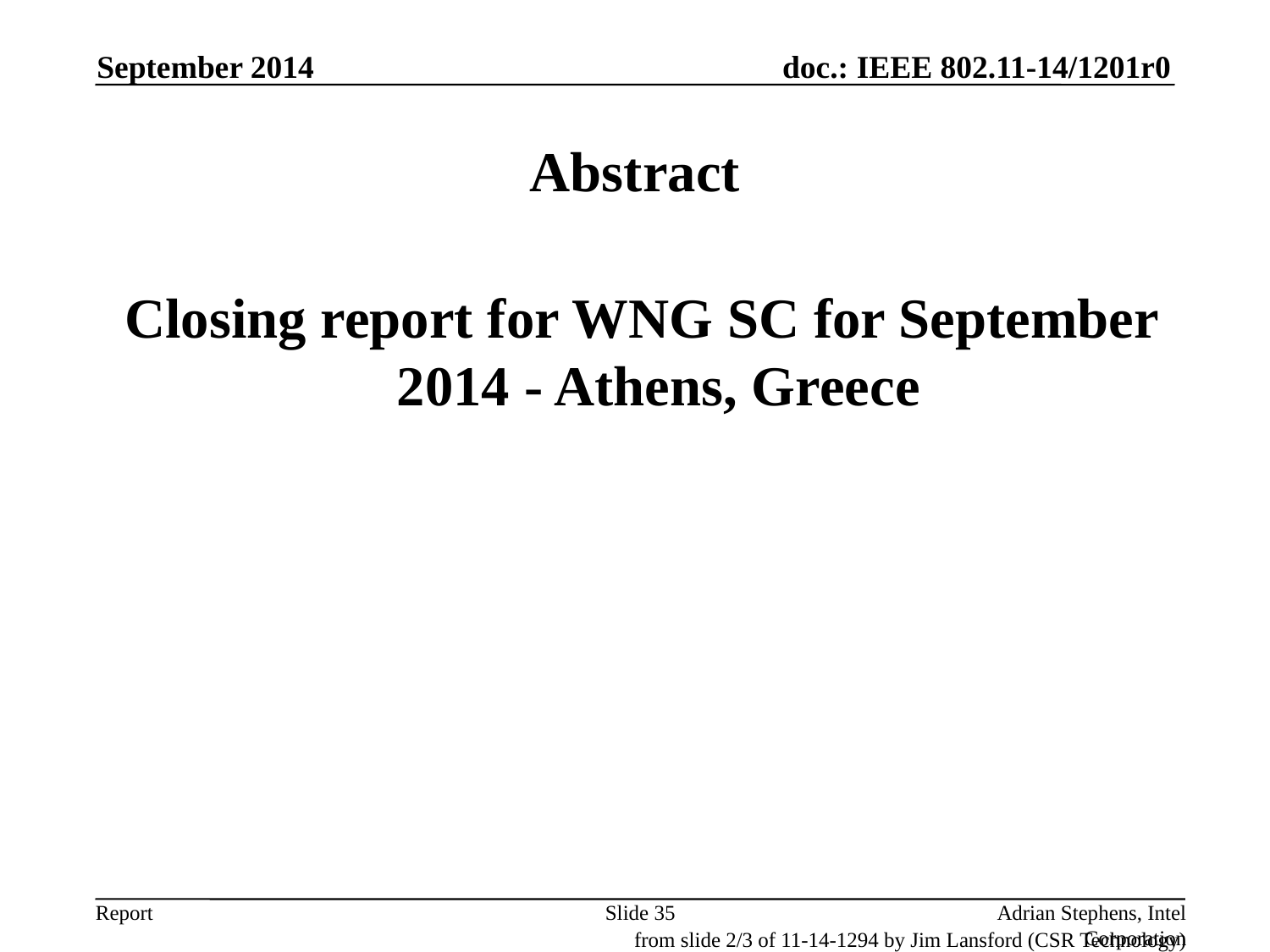

September 2014
# Abstract
 Closing report for WNG SC for September 2014 - Athens, Greece
Slide 35
Adrian Stephens, Intel Corporation
from slide 2/3 of 11-14-1294 by Jim Lansford (CSR Technology)